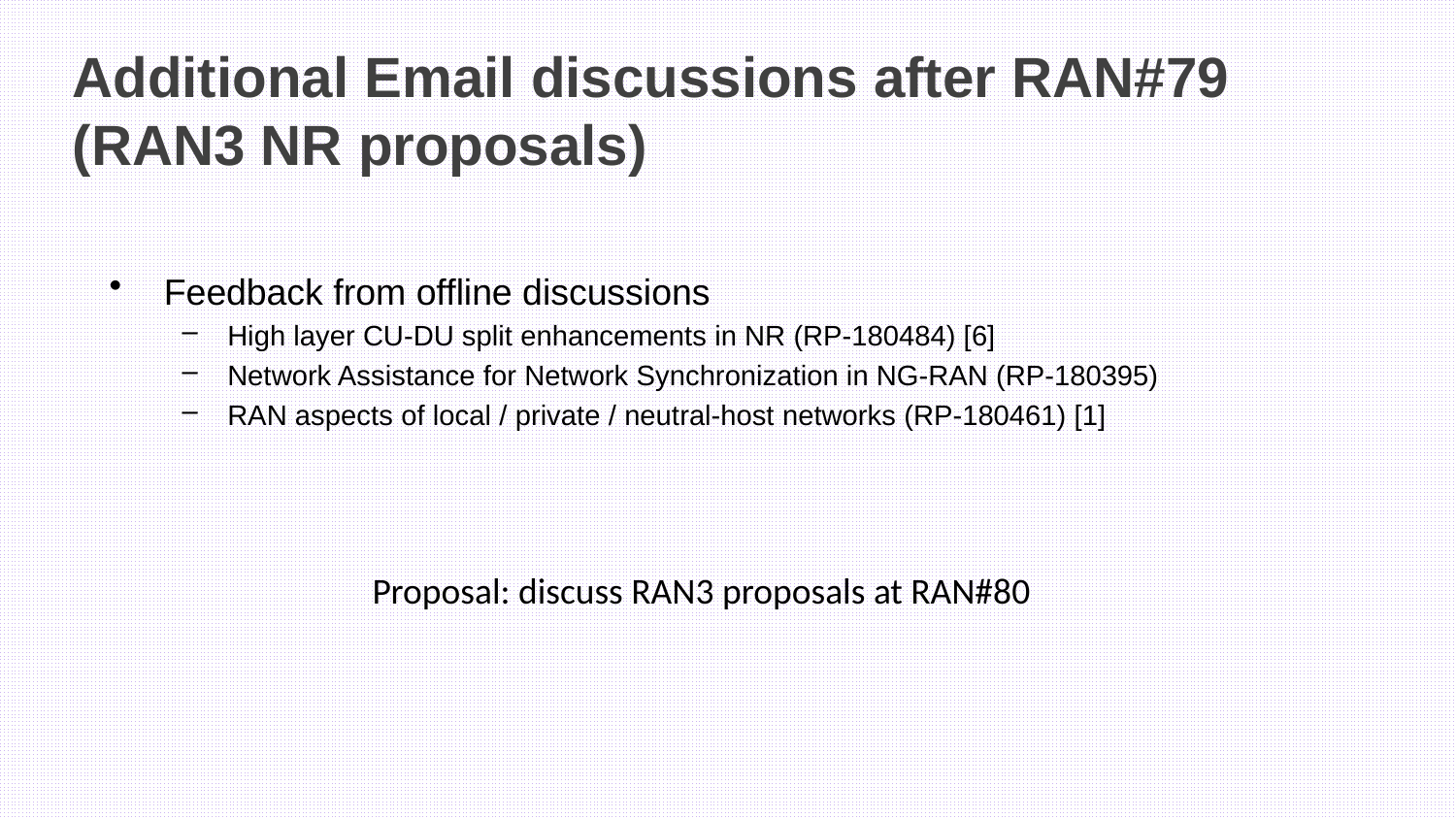

Additional Email discussions after RAN#79
(RAN3 NR proposals)
Feedback from offline discussions
High layer CU-DU split enhancements in NR (RP‑180484) [6]
Network Assistance for Network Synchronization in NG-RAN (RP‑180395)
RAN aspects of local / private / neutral-host networks (RP‑180461) [1]
Proposal: discuss RAN3 proposals at RAN#80